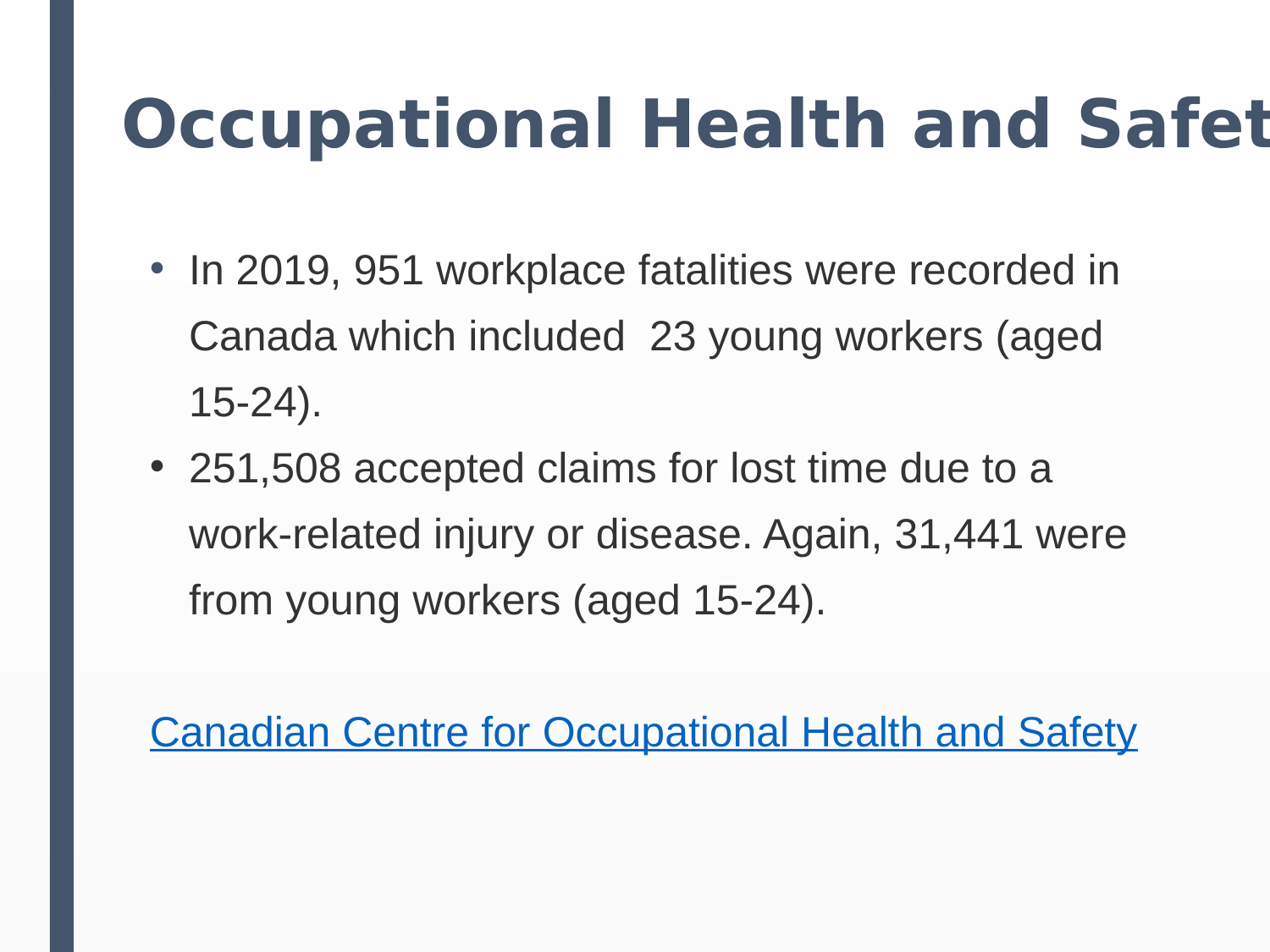

# Occupational Health and Safety

In 2019, 951 workplace fatalities were recorded in Canada which included  23 young workers (aged 15-24).
251,508 accepted claims for lost time due to a work-related injury or disease. Again, 31,441 were from young workers (aged 15-24).

Canadian Centre for Occupational Health and Safety